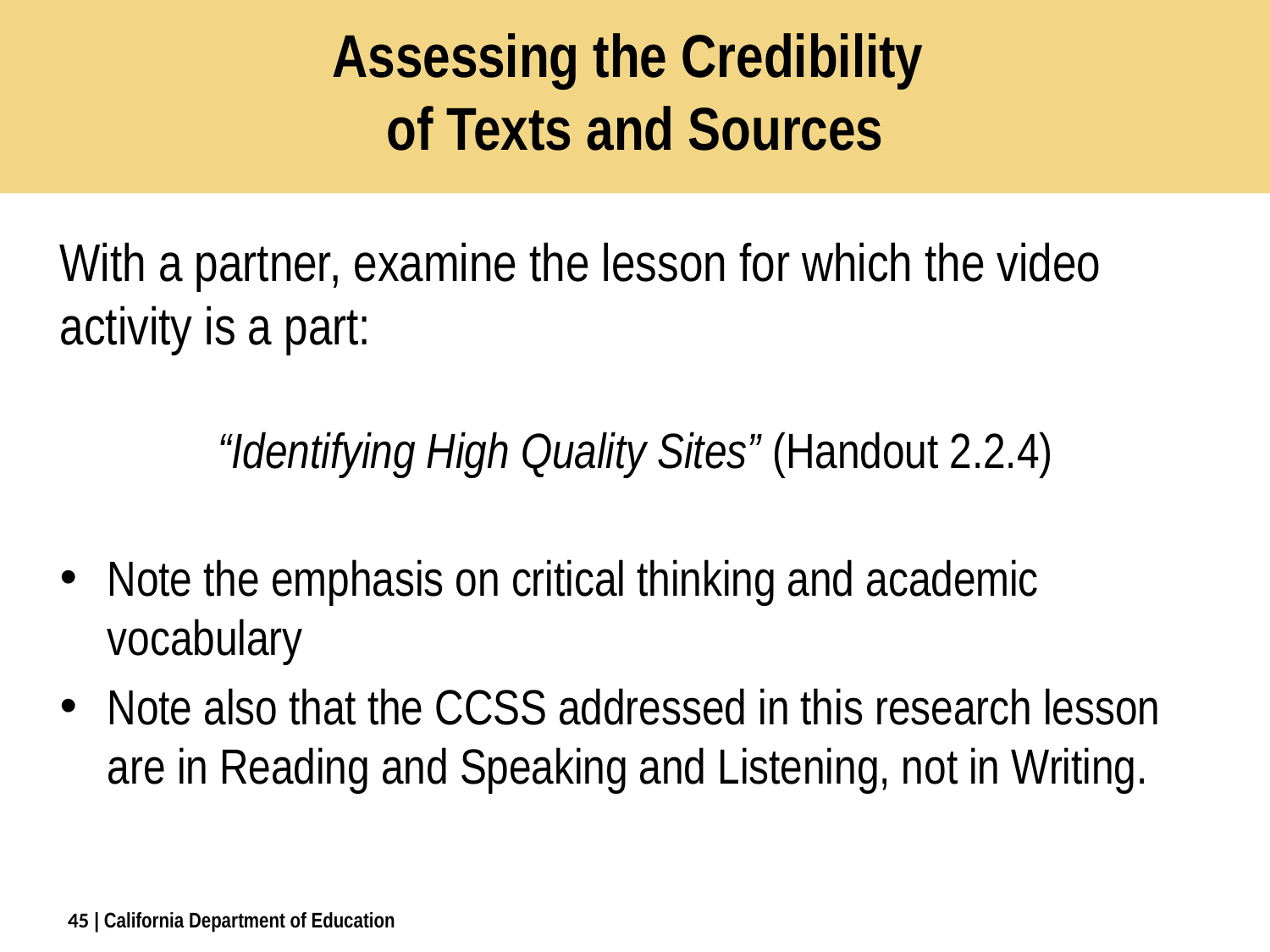

# Assessing the Credibility of Texts and Sources
With a partner, examine the lesson for which the video activity is a part:

“Identifying High Quality Sites” (Handout 2.2.4)

Note the emphasis on critical thinking and academic vocabulary
Note also that the CCSS addressed in this research lesson are in Reading and Speaking and Listening, not in Writing.
45
| California Department of Education